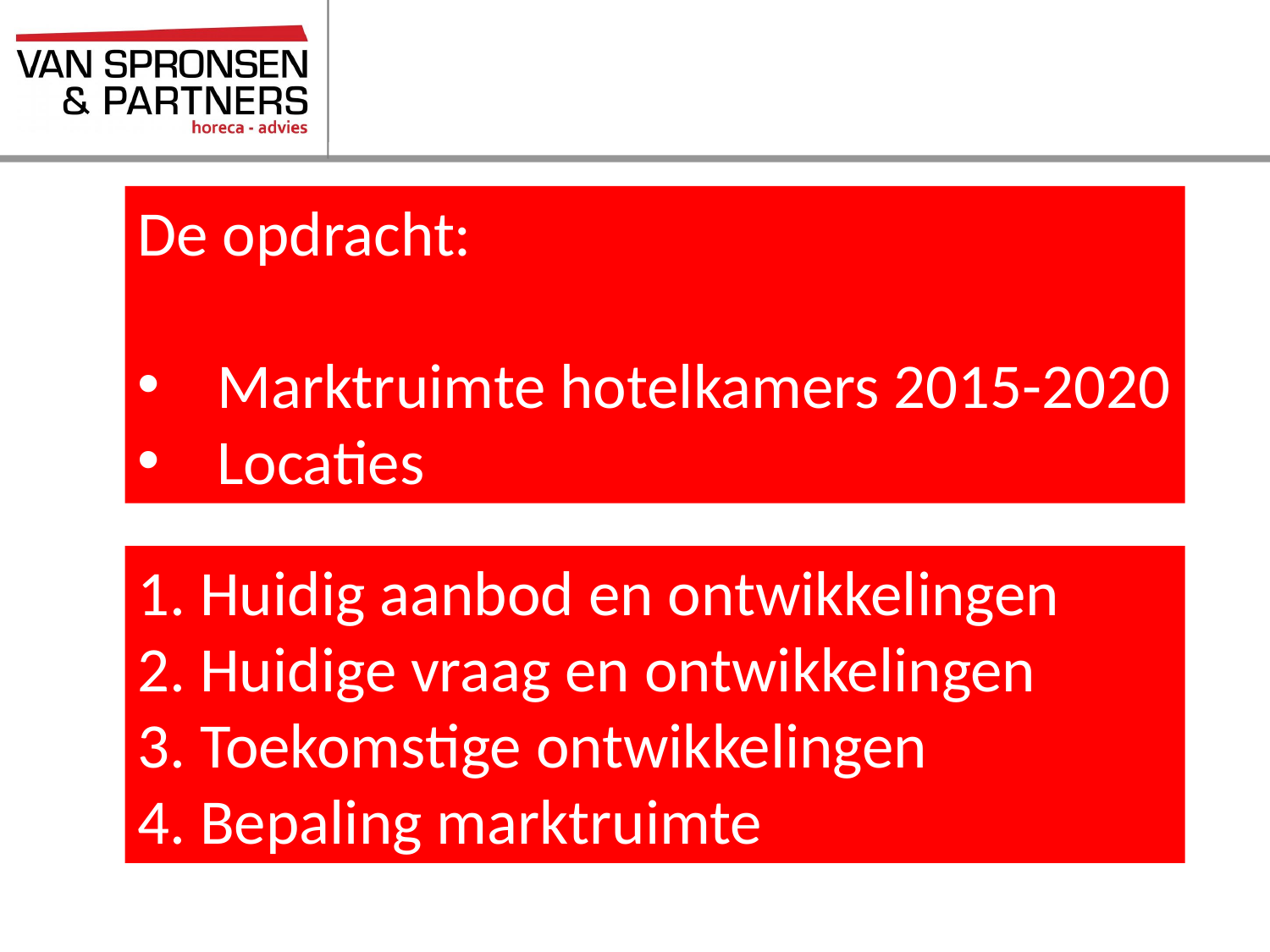

De opdracht:

Marktruimte hotelkamers 2015-2020
Locaties
 Huidig aanbod en ontwikkelingen
 Huidige vraag en ontwikkelingen
 Toekomstige ontwikkelingen
 Bepaling marktruimte